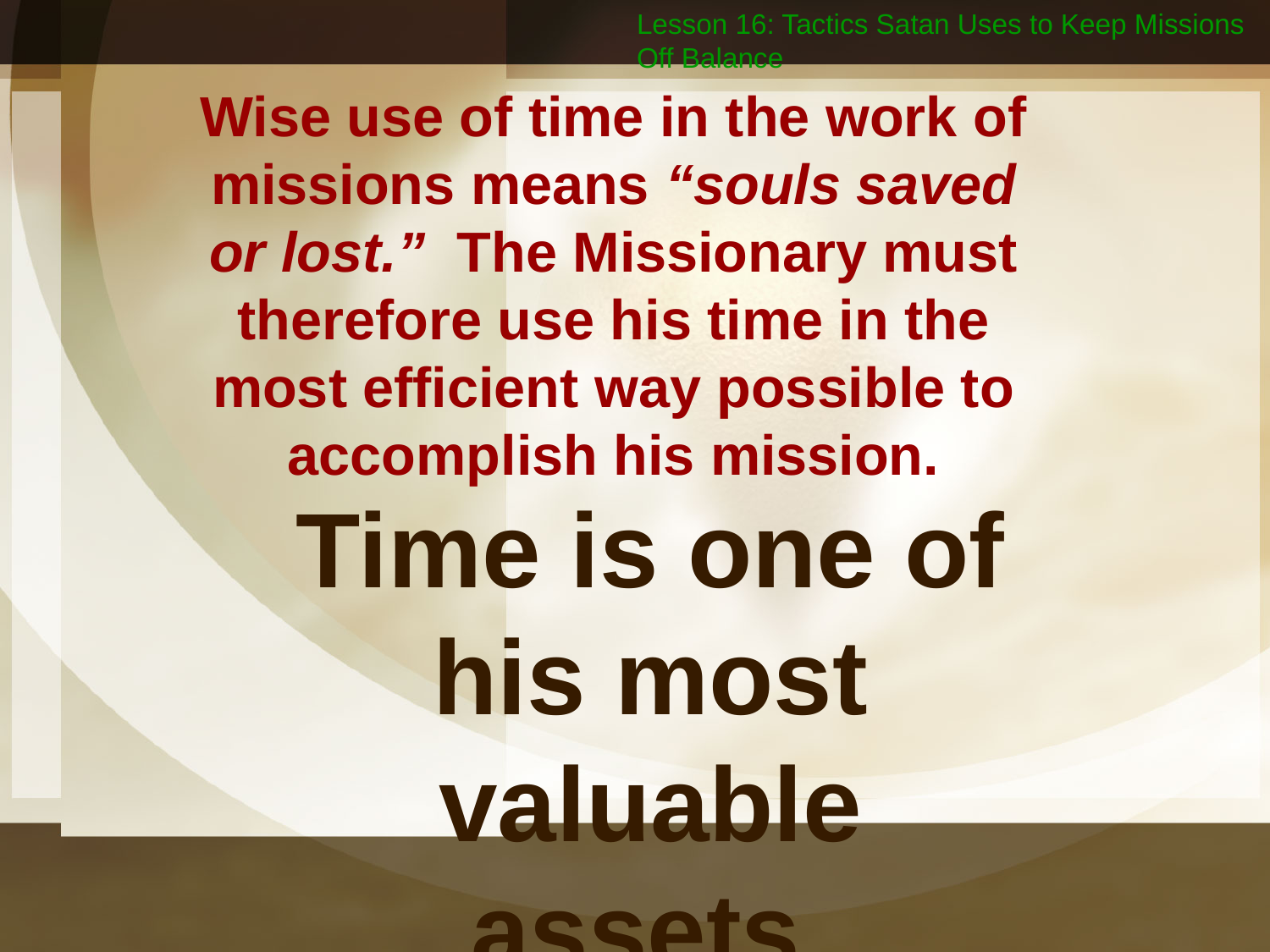

Lesson 16: Tactics Satan Uses to Keep Missions Off Balance
Wise use of time in the work of missions means “souls saved or lost.”  The Missionary must therefore use his time in the most efficient way possible to accomplish his mission.
Time is one of his most valuable assets.